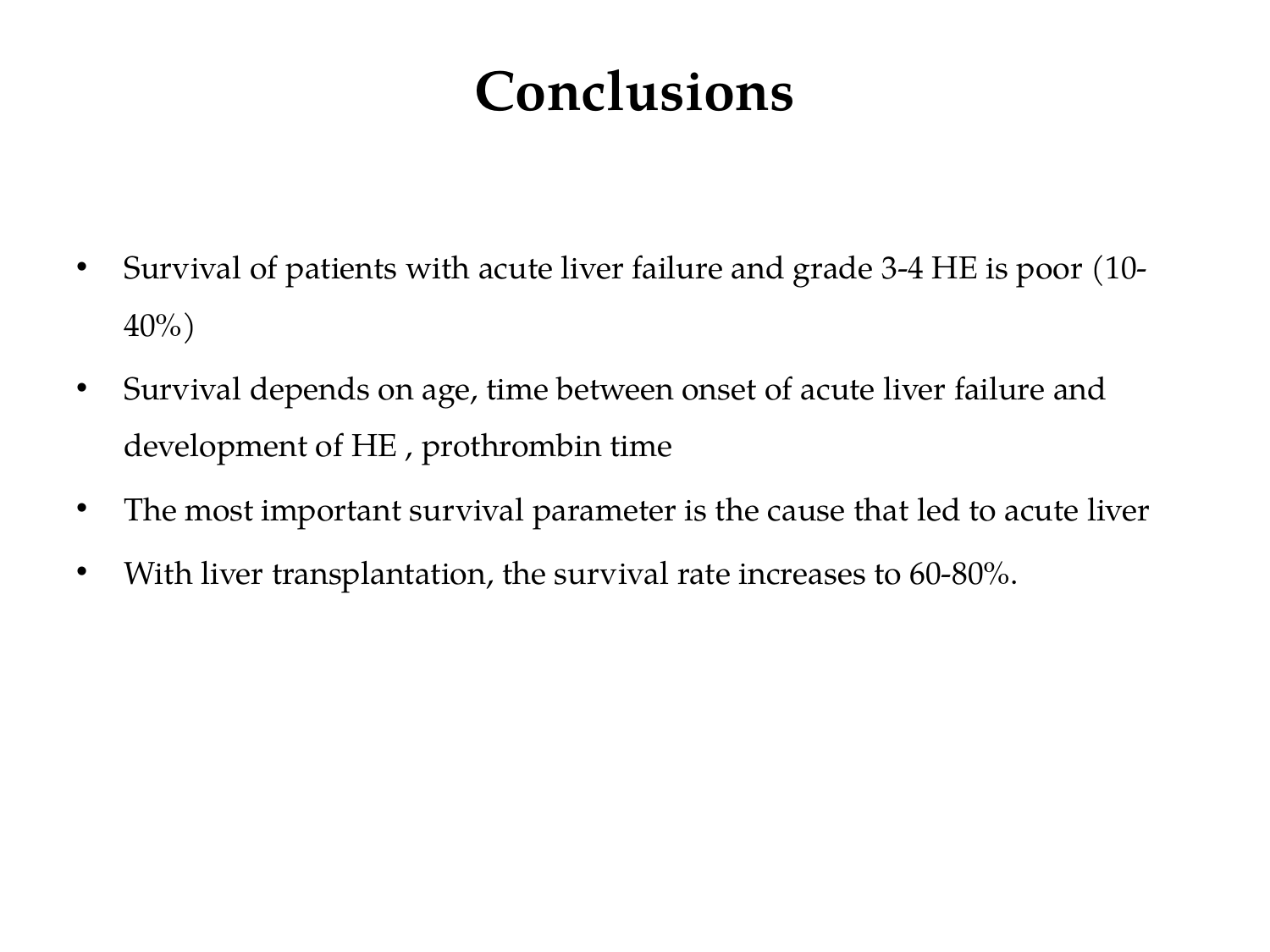

# Conclusions
Survival of patients with acute liver failure and grade 3-4 HE is poor (10-40%)
Survival depends on age, time between onset of acute liver failure and development of HE , prothrombin time
The most important survival parameter is the cause that led to acute liver
With liver transplantation, the survival rate increases to 60-80%.